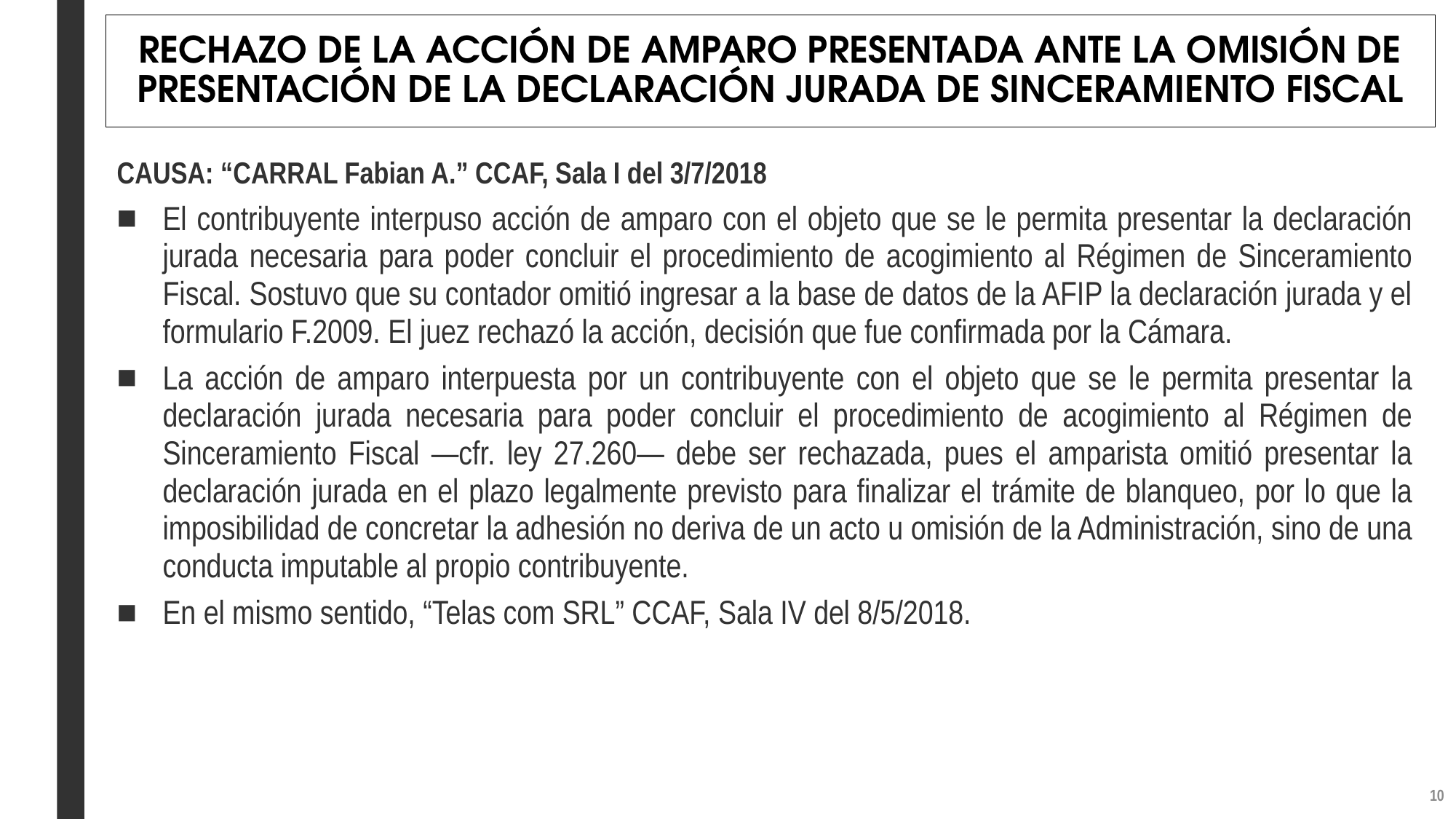

# RECHAZO DE LA ACCIÓN DE AMPARO PRESENTADA ANTE LA OMISIÓN DE PRESENTACIÓN DE LA DECLARACIÓN JURADA DE SINCERAMIENTO FISCAL
CAUSA: “CARRAL Fabian A.” CCAF, Sala I del 3/7/2018
El contribuyente interpuso acción de amparo con el objeto que se le permita presentar la declaración jurada necesaria para poder concluir el procedimiento de acogimiento al Régimen de Sinceramiento Fiscal. Sostuvo que su contador omitió ingresar a la base de datos de la AFIP la declaración jurada y el formulario F.2009. El juez rechazó la acción, decisión que fue confirmada por la Cámara.
La acción de amparo interpuesta por un contribuyente con el objeto que se le permita presentar la declaración jurada necesaria para poder concluir el procedimiento de acogimiento al Régimen de Sinceramiento Fiscal —cfr. ley 27.260— debe ser rechazada, pues el amparista omitió presentar la declaración jurada en el plazo legalmente previsto para finalizar el trámite de blanqueo, por lo que la imposibilidad de concretar la adhesión no deriva de un acto u omisión de la Administración, sino de una conducta imputable al propio contribuyente.
En el mismo sentido, “Telas com SRL” CCAF, Sala IV del 8/5/2018.

10